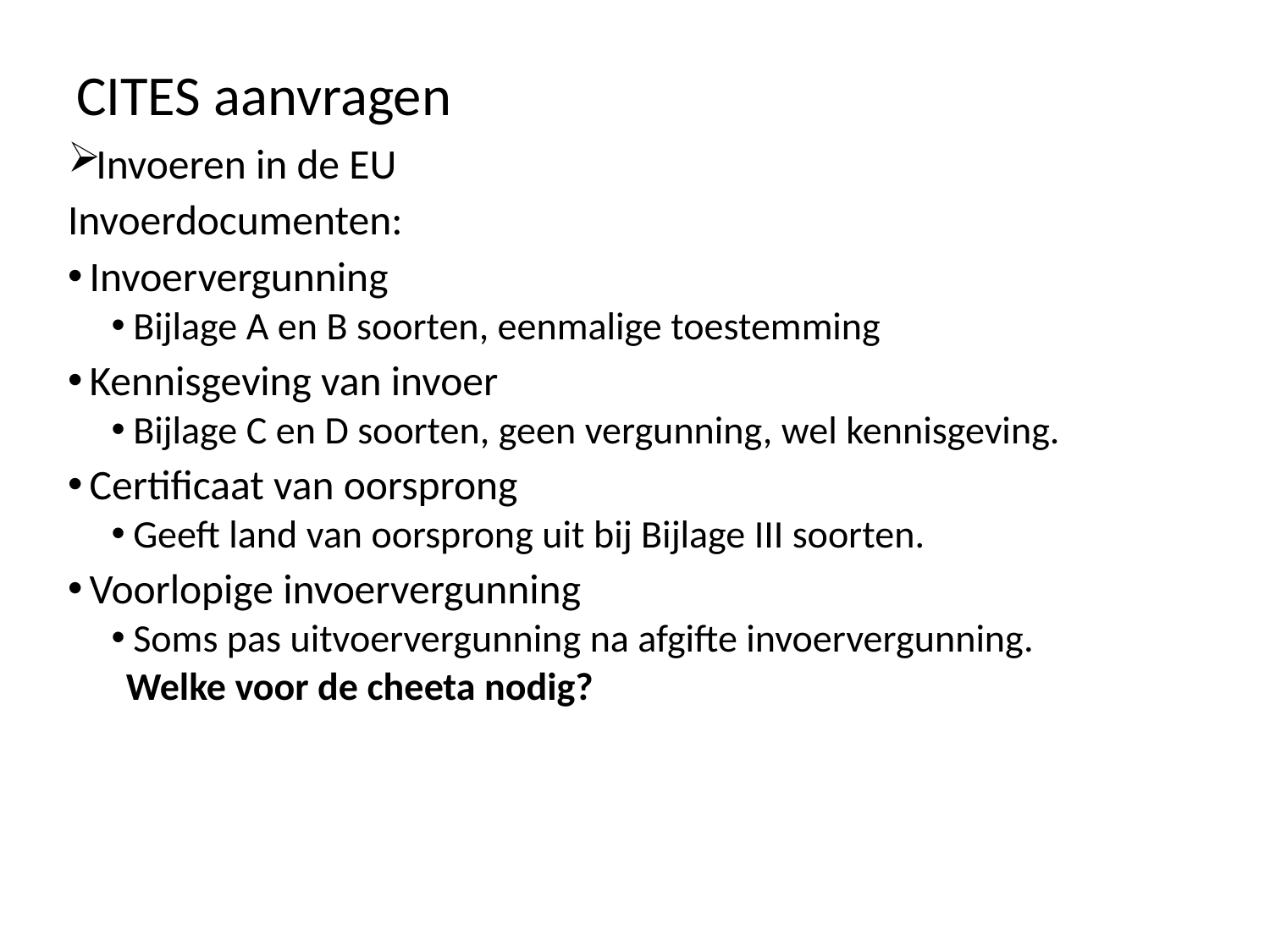

# CITES aanvragen
Invoeren in de EU
Invoerdocumenten:
Invoervergunning
Bijlage A en B soorten, eenmalige toestemming
Kennisgeving van invoer
Bijlage C en D soorten, geen vergunning, wel kennisgeving.
Certificaat van oorsprong
Geeft land van oorsprong uit bij Bijlage III soorten.
Voorlopige invoervergunning
Soms pas uitvoervergunning na afgifte invoervergunning.
Welke voor de cheeta nodig?